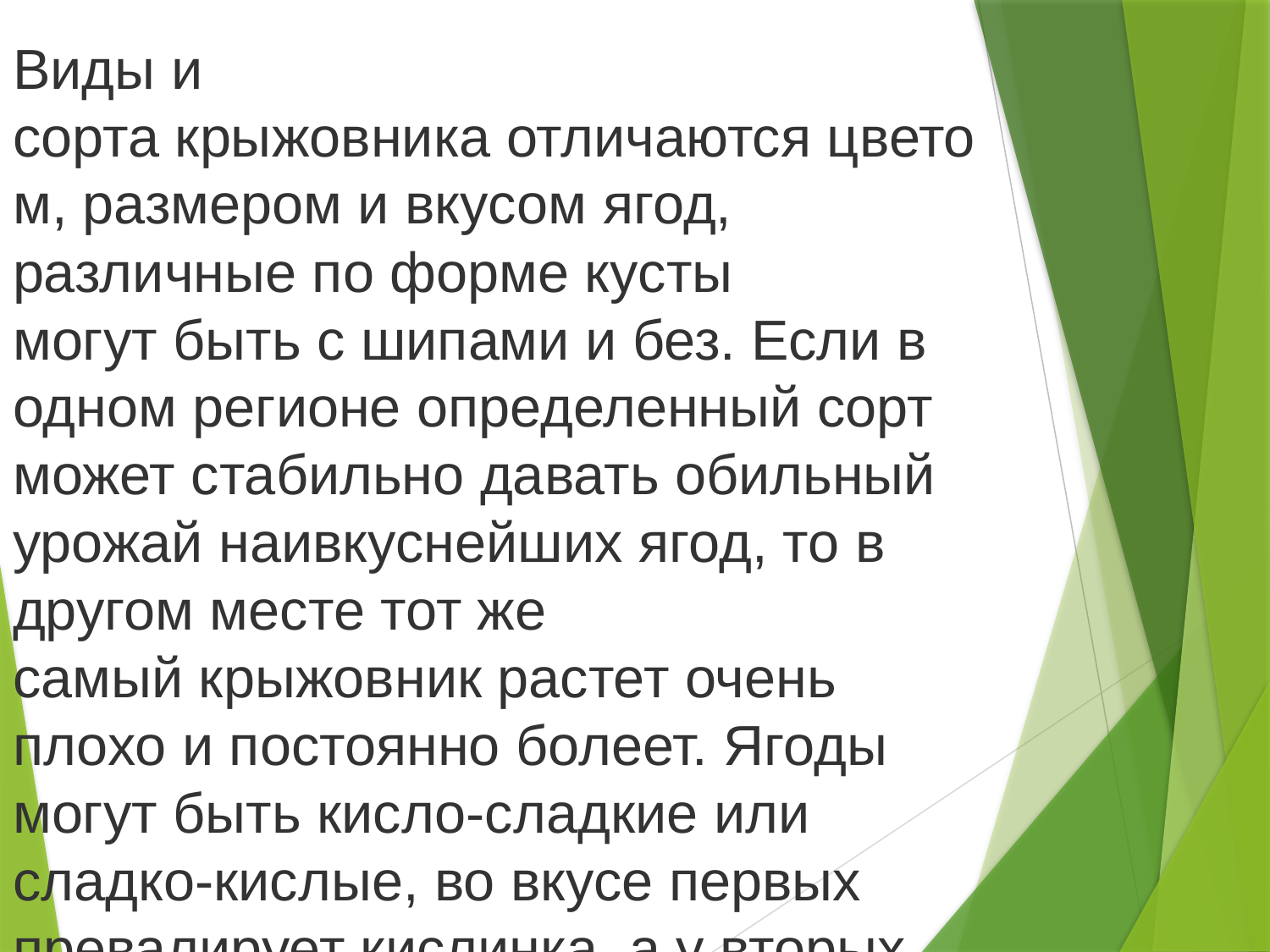

Виды и сорта крыжовника отличаются цветом, размером и вкусом ягод, различные по форме кусты могут быть с шипами и без. Если в одном регионе определенный сорт может стабильно давать обильный урожай наивкуснейших ягод, то в другом месте тот же самый крыжовник растет очень плохо и постоянно болеет. Ягоды могут быть кисло-сладкие или сладко-кислые, во вкусе первых превалирует кислинка, а у вторых сладость.